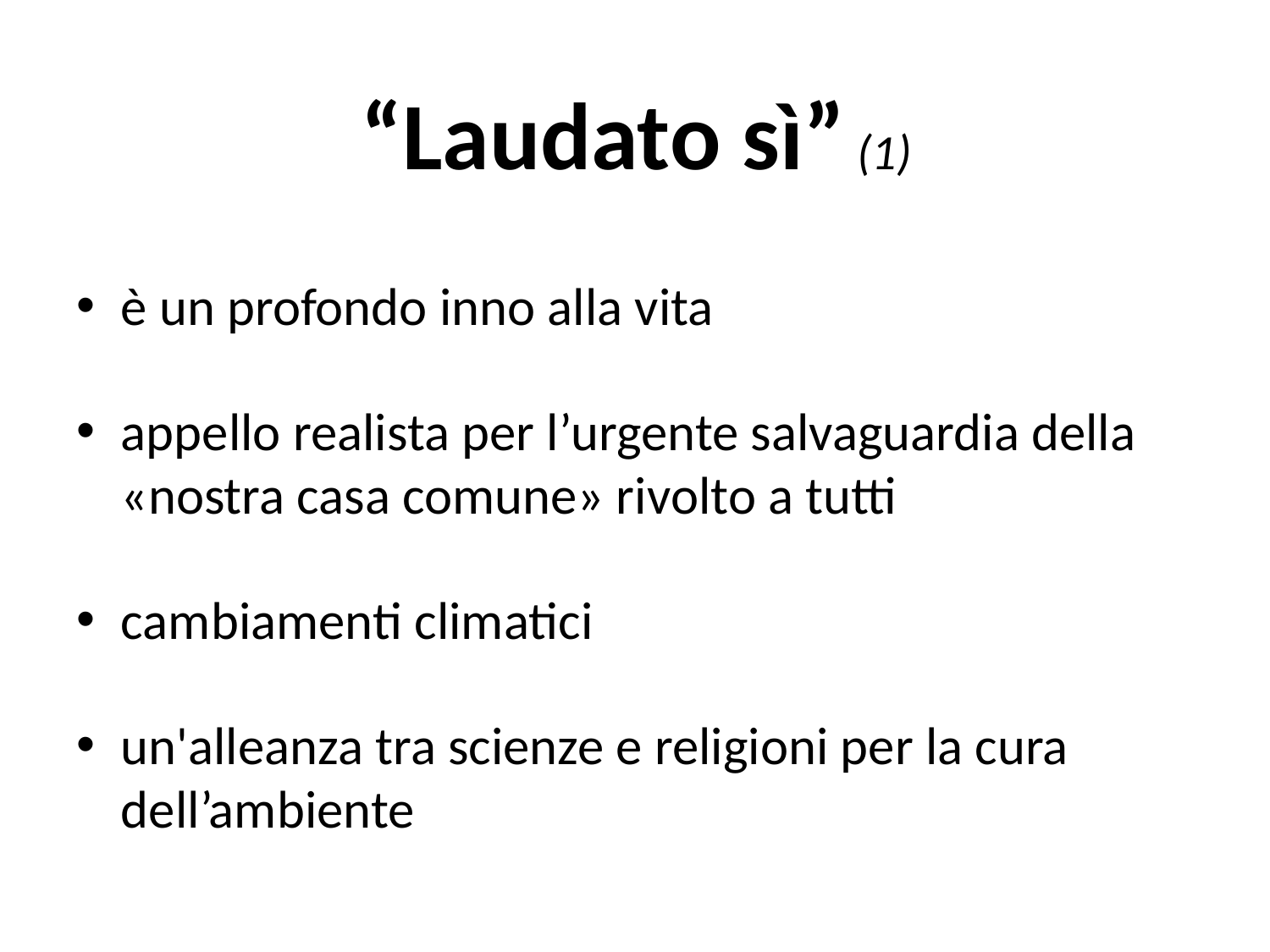

# “Laudato sì” (1)
è un profondo inno alla vita

appello realista per l’urgente salvaguardia della «nostra casa comune» rivolto a tutti

cambiamenti climatici

un'alleanza tra scienze e religioni per la cura dell’ambiente